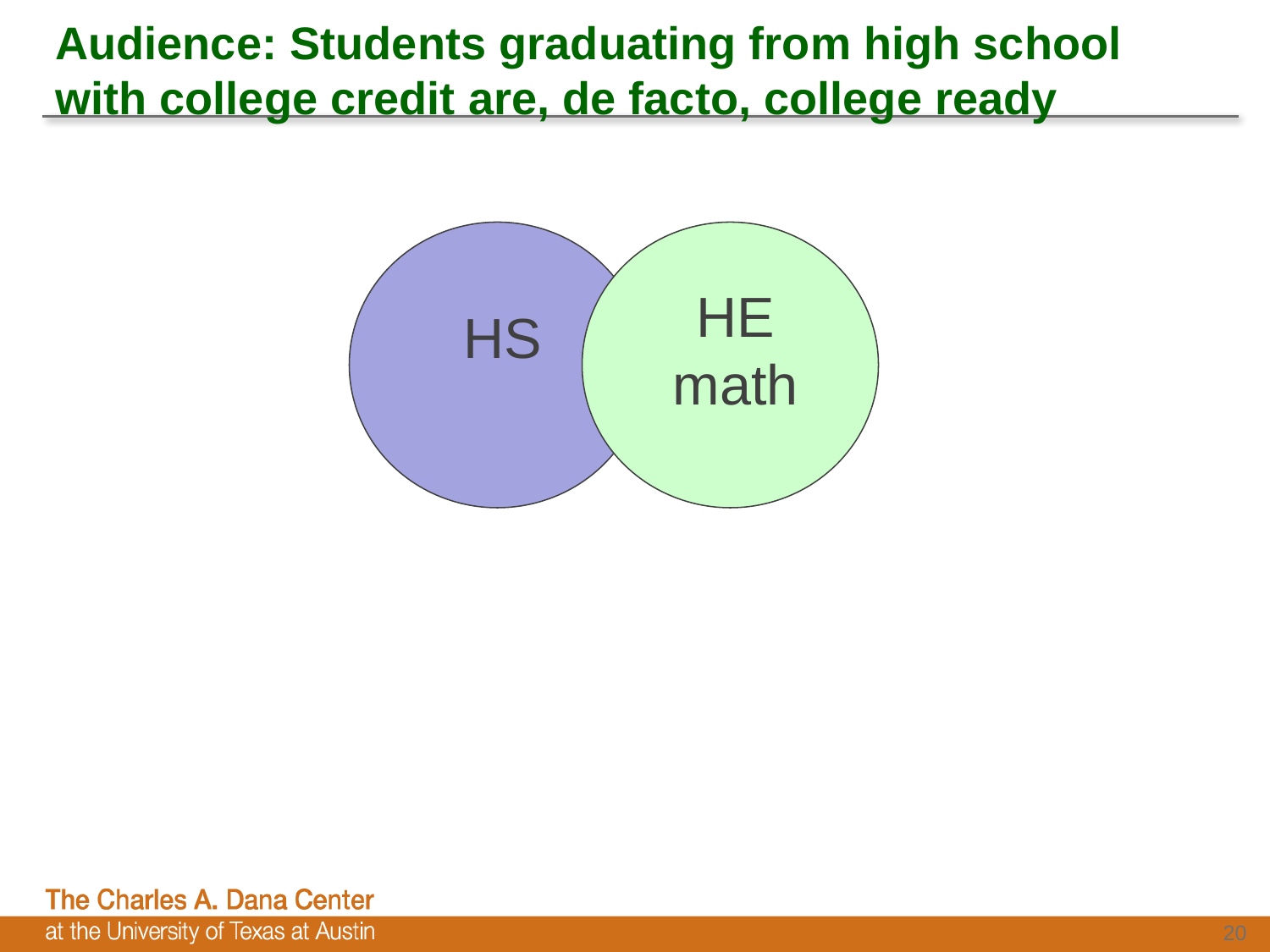

# Audience: Students graduating from high school with college credit are, de facto, college ready

HE math
HS
20